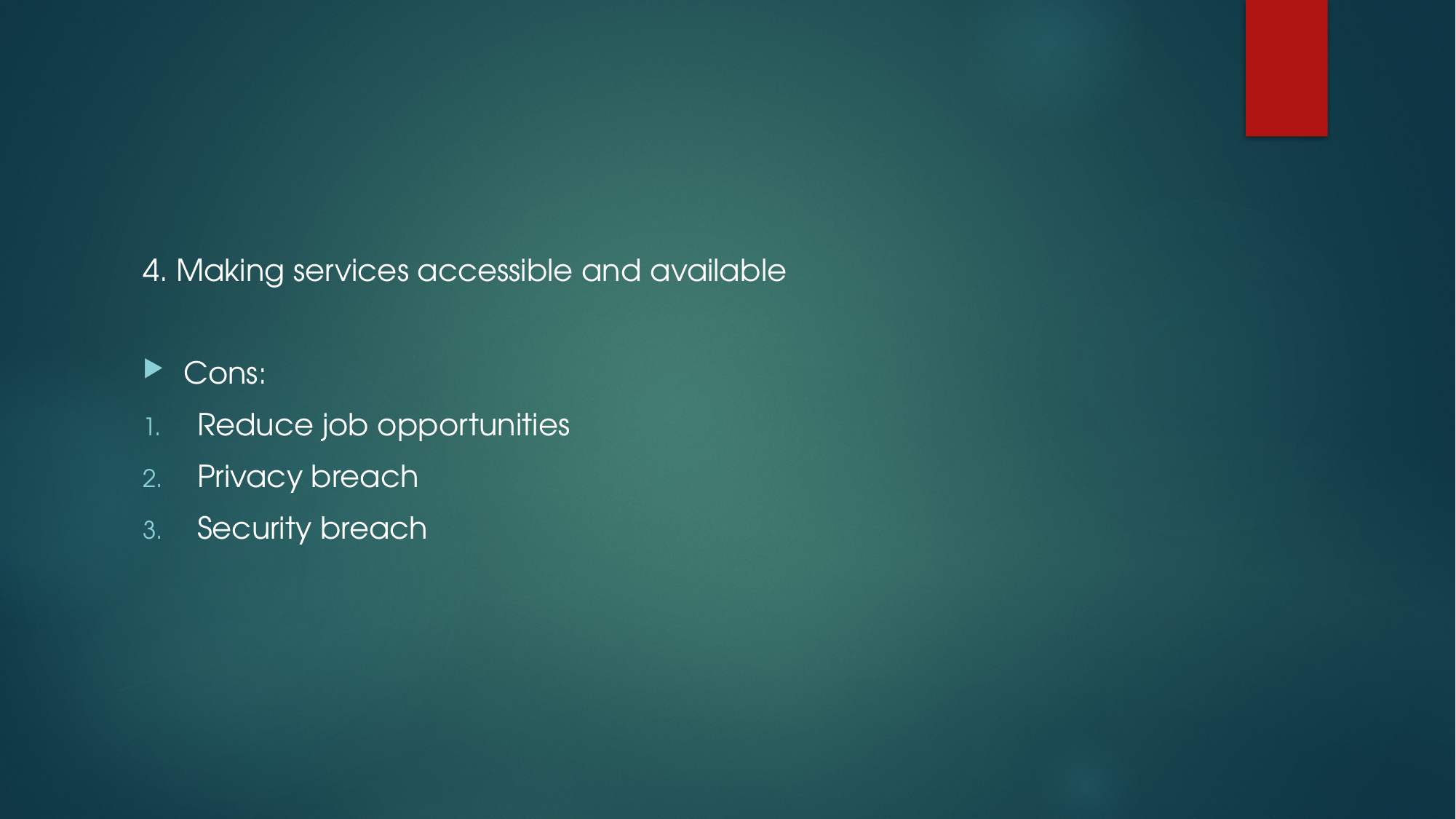

#
4. Making services accessible and available

Cons:
Reduce job opportunities
Privacy breach
Security breach